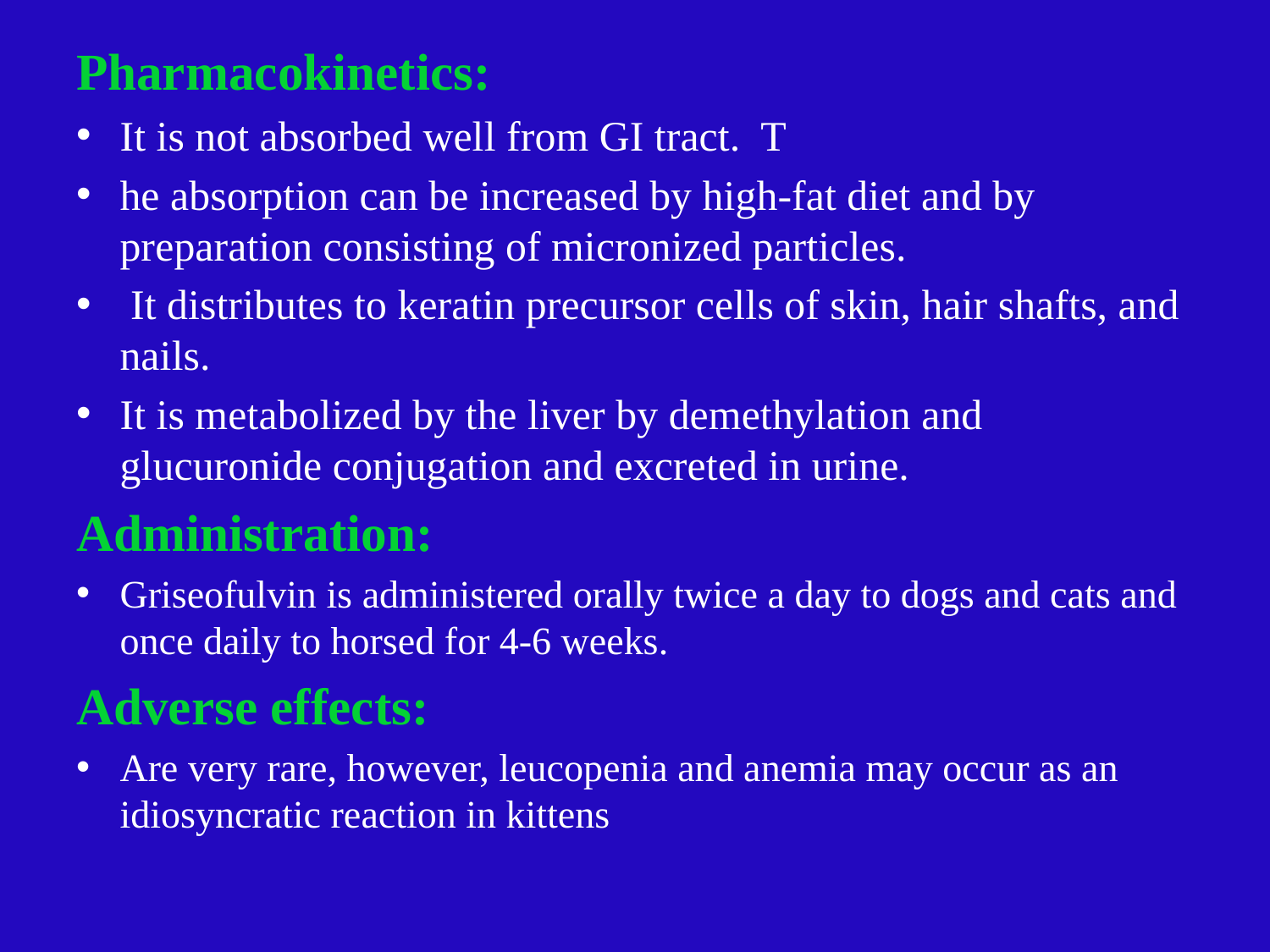

Pharmacokinetics:
It is not absorbed well from GI tract.  T
he absorption can be increased by high-fat diet and by preparation consisting of micronized particles.
 It distributes to keratin precursor cells of skin, hair shafts, and nails.
It is metabolized by the liver by demethylation and glucuronide conjugation and excreted in urine.
Administration:
Griseofulvin is administered orally twice a day to dogs and cats and once daily to horsed for 4-6 weeks.
Adverse effects:
Are very rare, however, leucopenia and anemia may occur as an idiosyncratic reaction in kittens